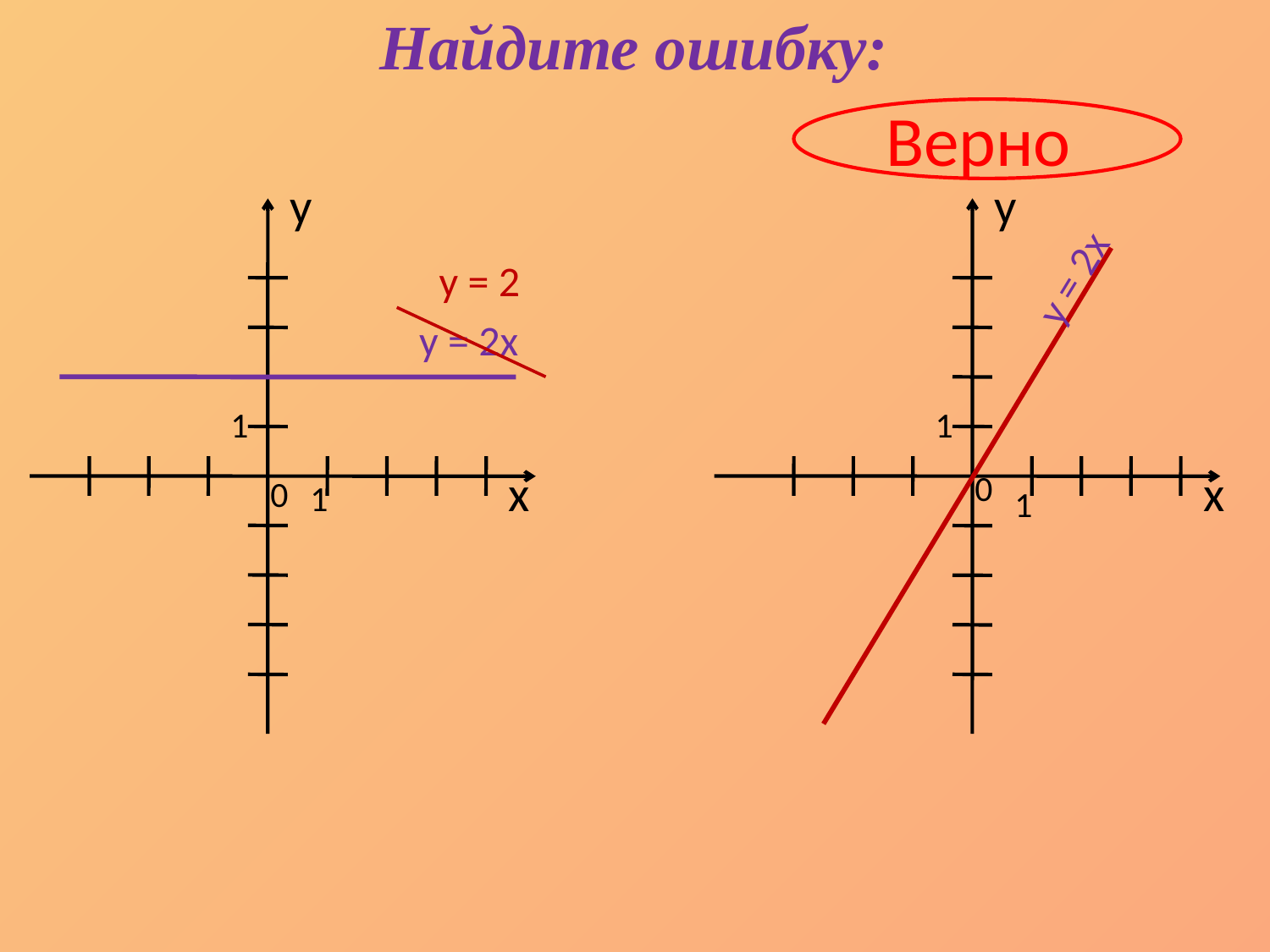

Найдите ошибку:
Верно

y
y
y = 2x
y = 2
y = 2x
1
1
х
х
0
0
1
1